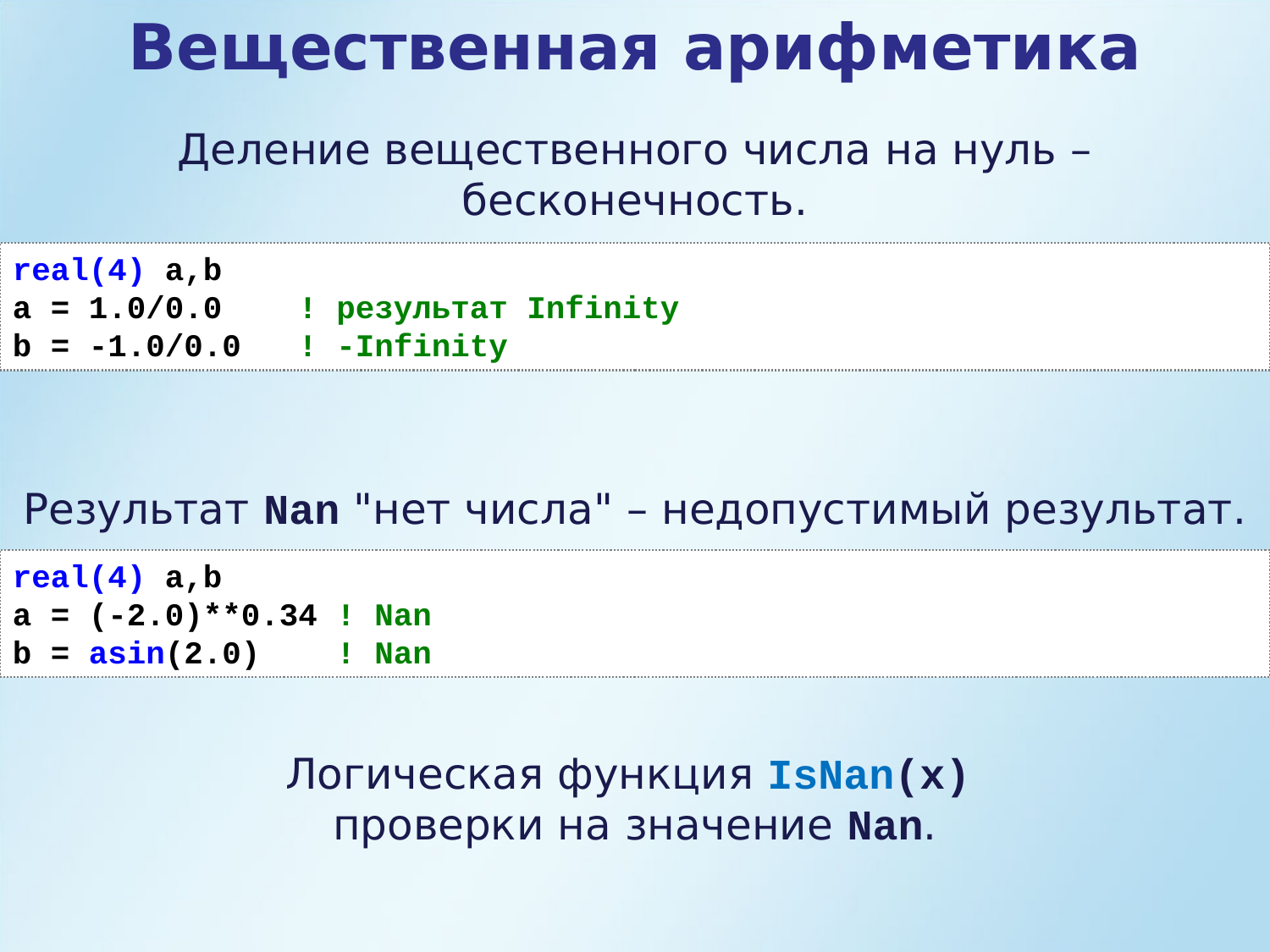

Вещественная арифметика
Деление вещественного числа на нуль – бесконечность.
real(4) a,b
a = 1.0/0.0    ! результат Infinity
b = -1.0/0.0   ! -Infinity
Результат Nan "нет числа" – недопустимый результат.
real(4) a,b
a = (-2.0)**0.34 ! Nan
b = asin(2.0)    ! Nan
Логическая функция IsNan(x)
проверки на значение Nan.